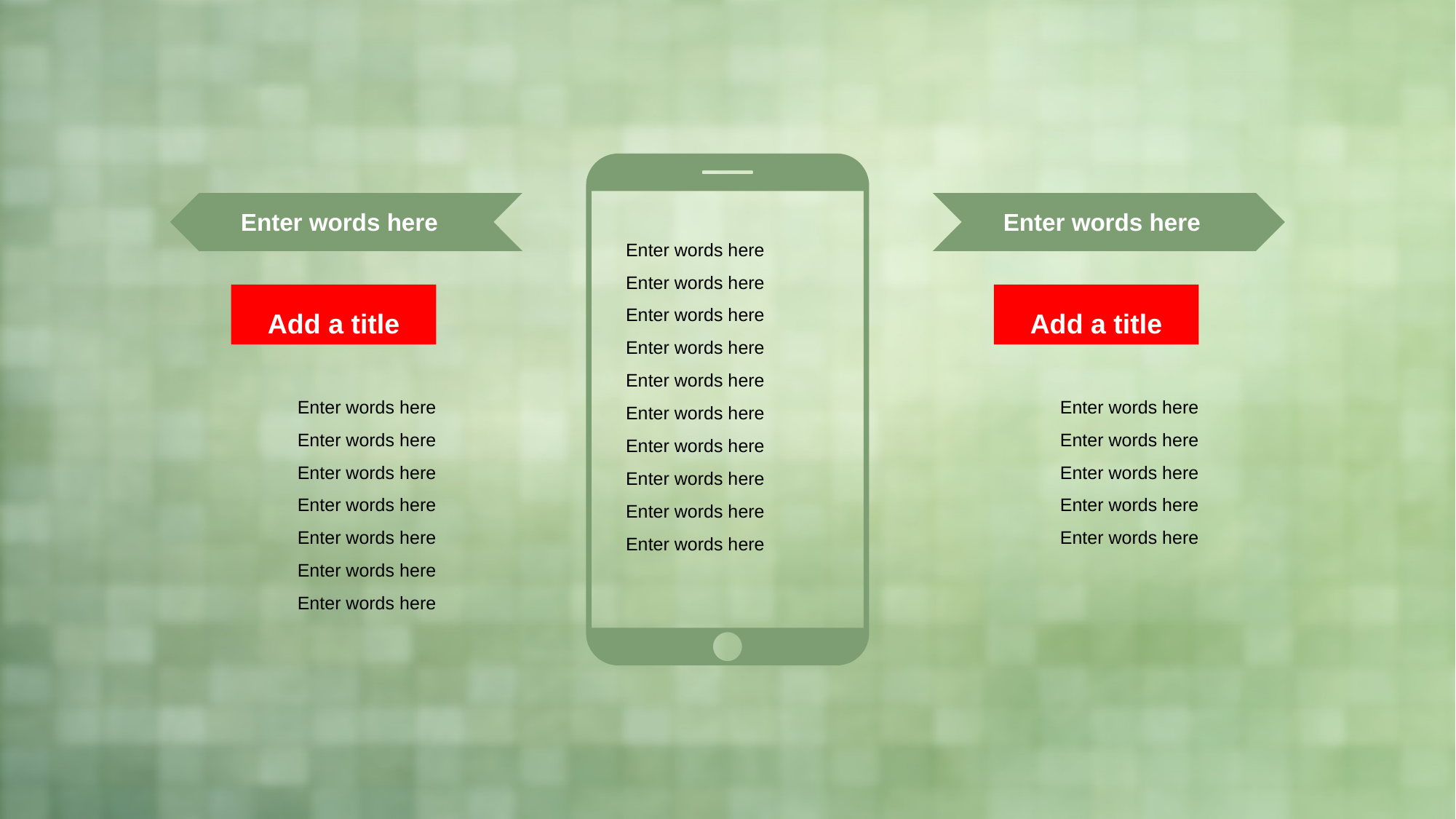

Enter words here
Enter words here
Enter words here
Enter words here
Enter words here
Enter words here
Enter words here
Enter words here
Enter words here
Enter words here
Enter words here
Enter words here
Add a title
Add a title
Enter words here
Enter words here
Enter words here
Enter words here
Enter words here
Enter words here
Enter words here
Enter words here
Enter words here
Enter words here
Enter words here
Enter words here